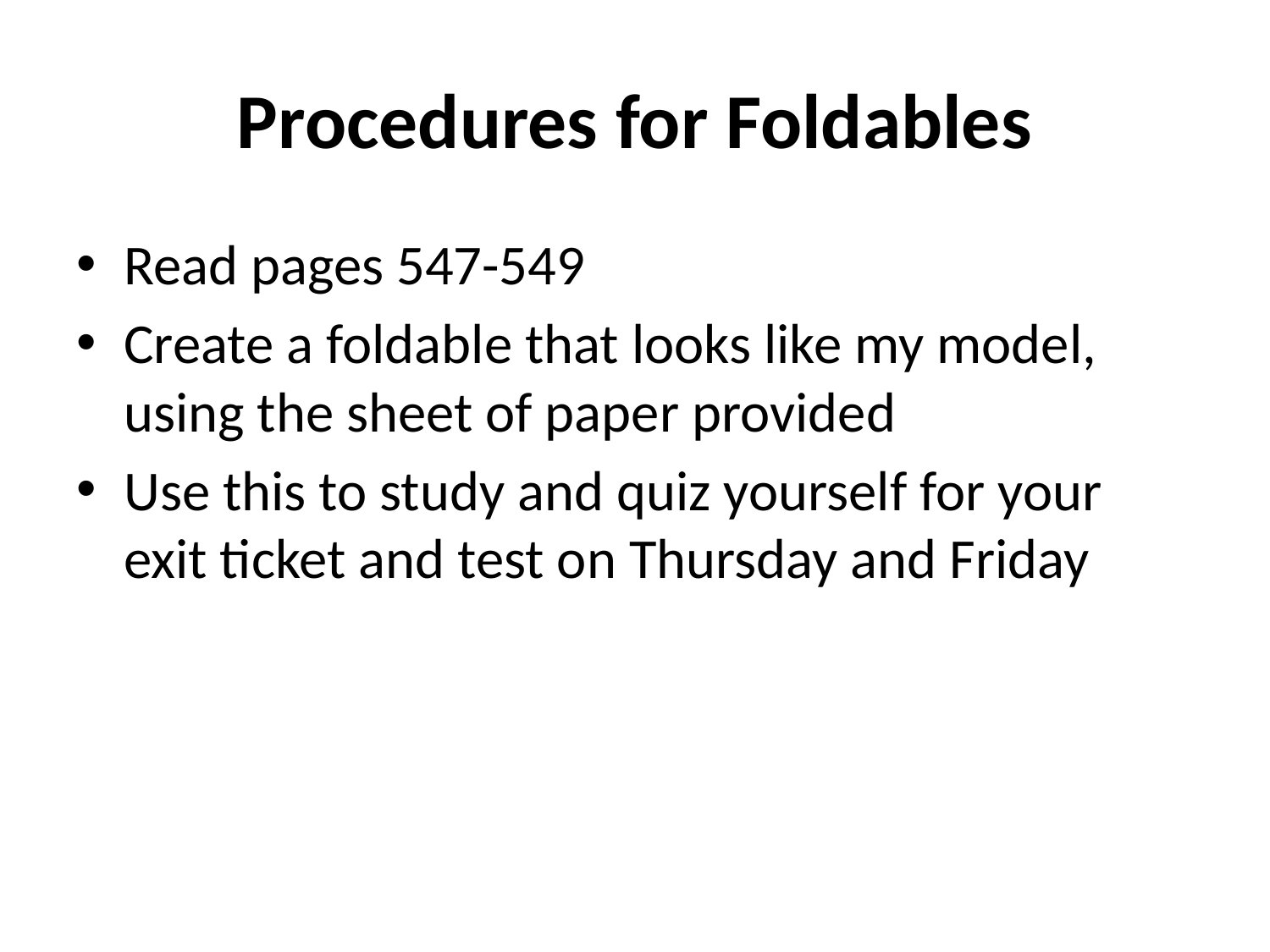

# Procedures for Foldables
Read pages 547-549
Create a foldable that looks like my model, using the sheet of paper provided
Use this to study and quiz yourself for your exit ticket and test on Thursday and Friday